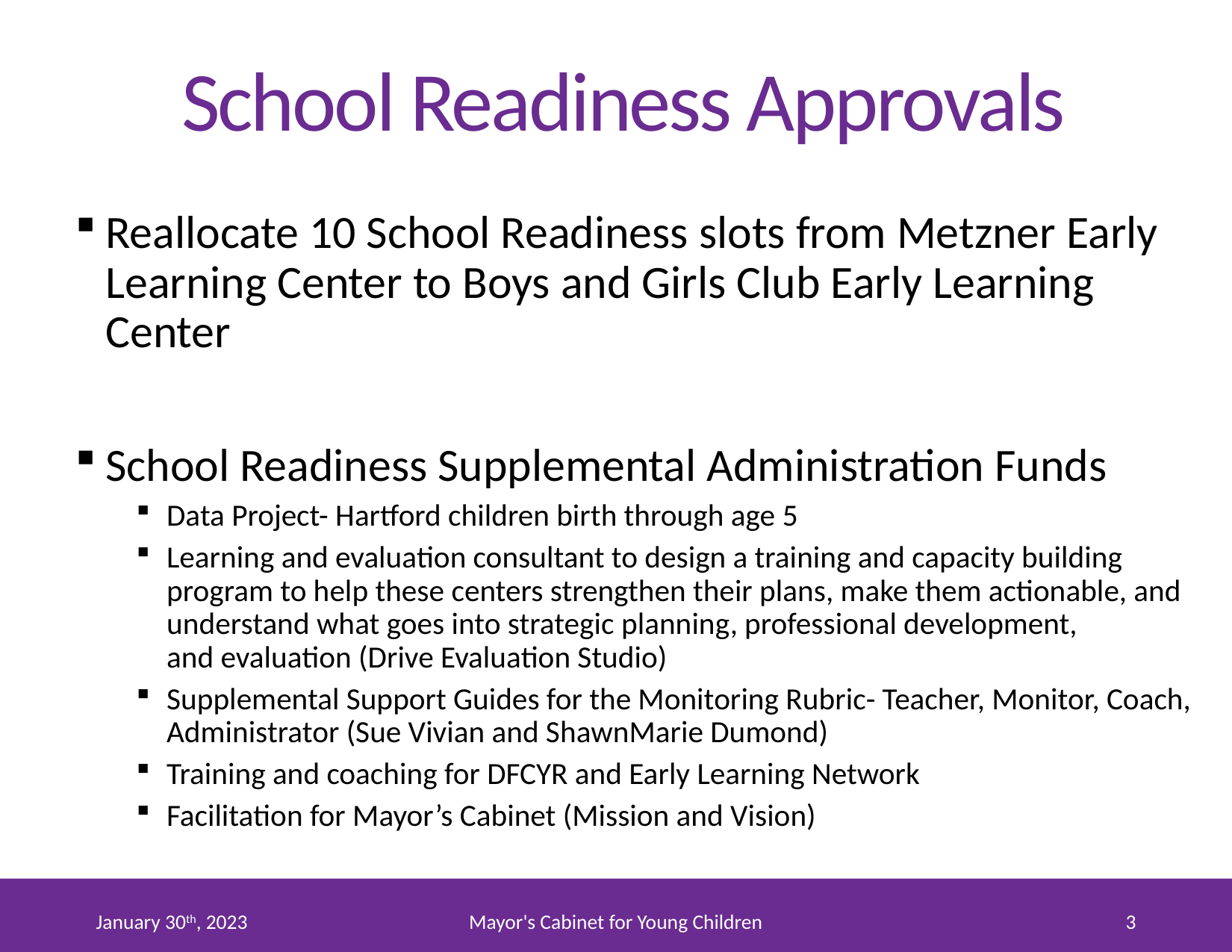

# School Readiness Approvals
Reallocate 10 School Readiness slots from Metzner Early Learning Center to Boys and Girls Club Early Learning Center

School Readiness Supplemental Administration Funds ​
Data Project- Hartford children birth through age 5​
Learning and evaluation consultant to design a training and capacity building program to help these centers strengthen their plans, make them actionable, and understand what goes into strategic planning, professional development, and evaluation (Drive Evaluation Studio)
Supplemental Support Guides for the Monitoring Rubric- Teacher, Monitor, Coach, Administrator (Sue Vivian and ShawnMarie Dumond)
Training and coaching for DFCYR and Early Learning Network
Facilitation for Mayor’s Cabinet (Mission and Vision)

January 30th, 2023
Mayor's Cabinet for Young Children
3